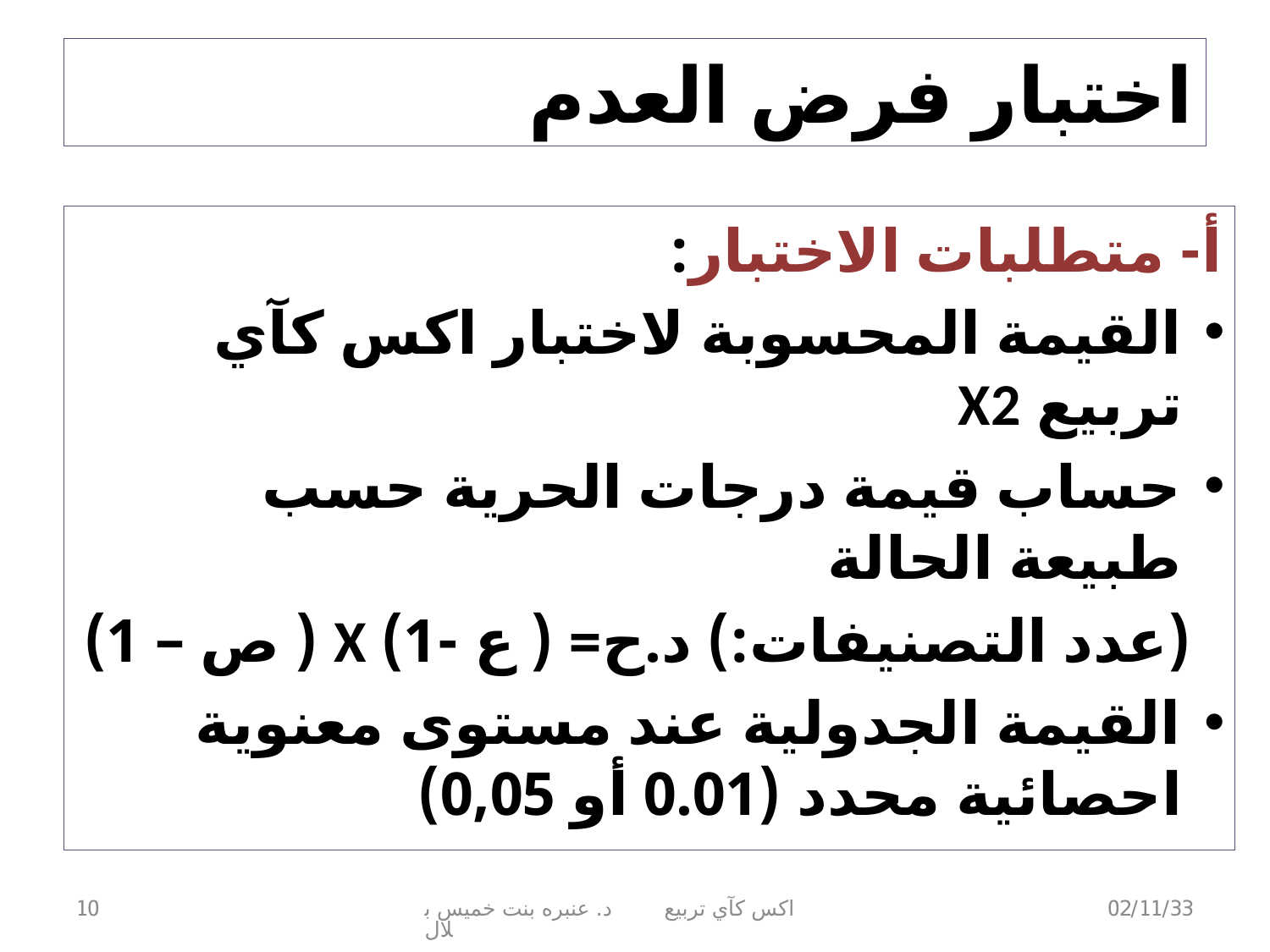

# اختبار فرض العدم
أ- متطلبات الاختبار:
القيمة المحسوبة لاختبار اكس كآي تربيع X2
حساب قيمة درجات الحرية حسب طبيعة الحالة
  (عدد التصنيفات:) د.ح= ( ع -1) X ( ص – 1)
القيمة الجدولية عند مستوى معنوية احصائية محدد (0.01 أو 0,05)

10
اكس كآي تربيع        د. عنبره بنت خميس بلال
02/11/33